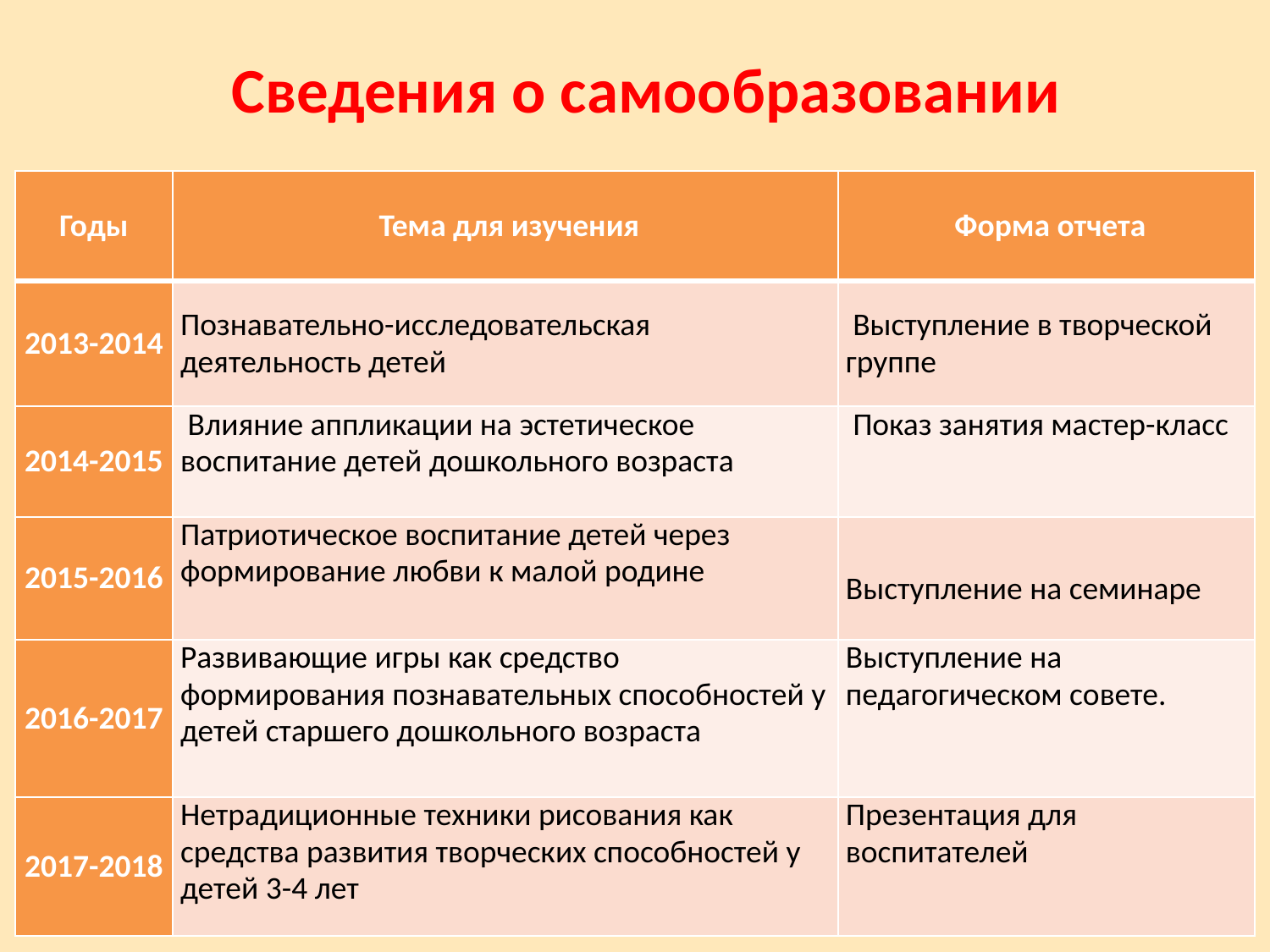

Сведения о самообразовании
| Годы | Тема для изучения | Форма отчета |
| --- | --- | --- |
| 2013-2014 | Познавательно-исследовательская деятельность детей | Выступление в творческой группе |
| 2014-2015 | Влияние аппликации на эстетическое воспитание детей дошкольного возраста | Показ занятия мастер-класс |
| 2015-2016 | Патриотическое воспитание детей через формирование любви к малой родине | Выступление на семинаре |
| 2016-2017 | Развивающие игры как средство формирования познавательных способностей у детей старшего дошкольного возраста | Выступление на педагогическом совете. |
| 2017-2018 | Нетрадиционные техники рисования как средства развития творческих способностей у детей 3-4 лет | Презентация для воспитателей |